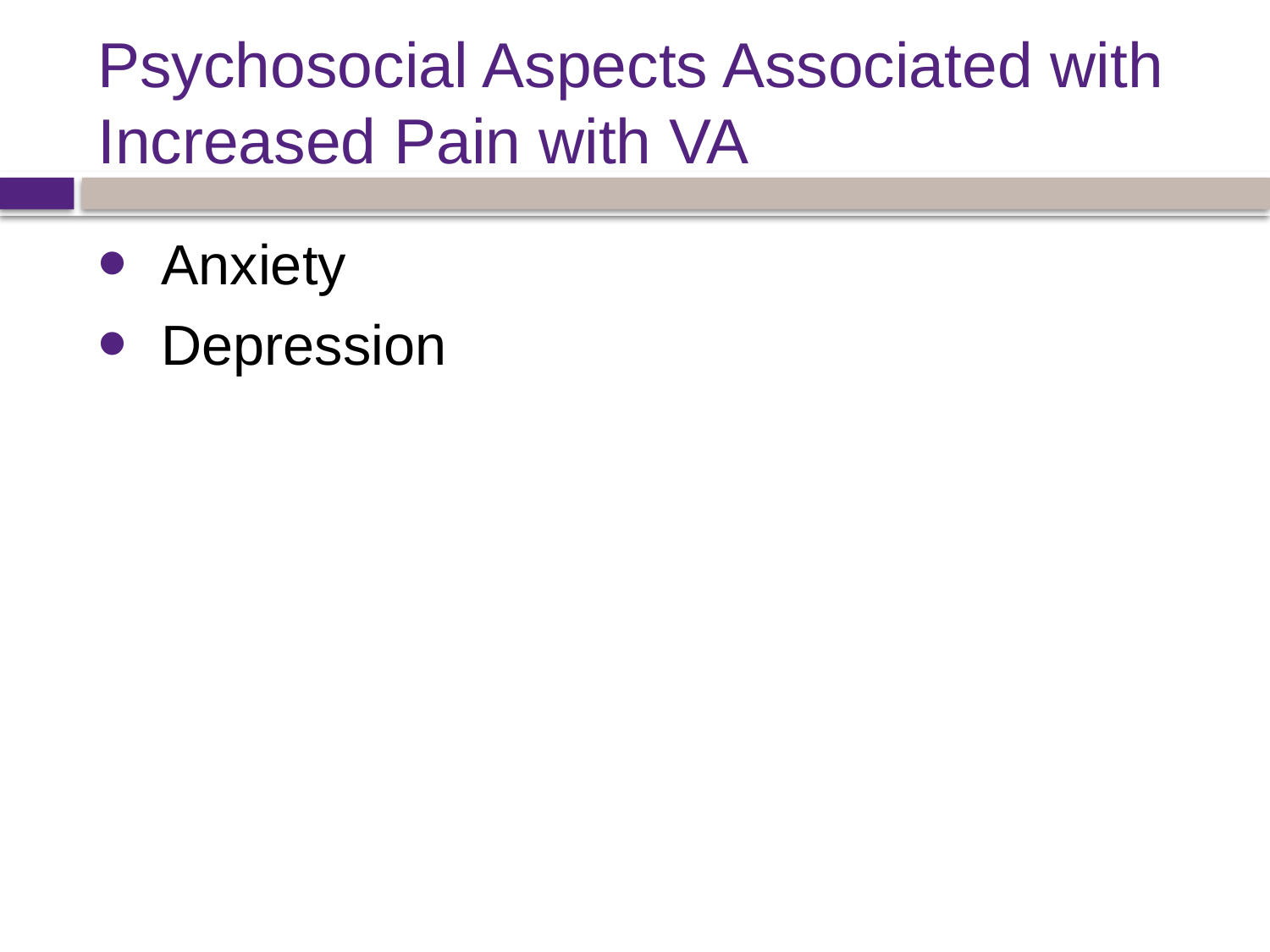

# Psychosocial Aspects Associated with Increased Pain with VA
Anxiety
Depression